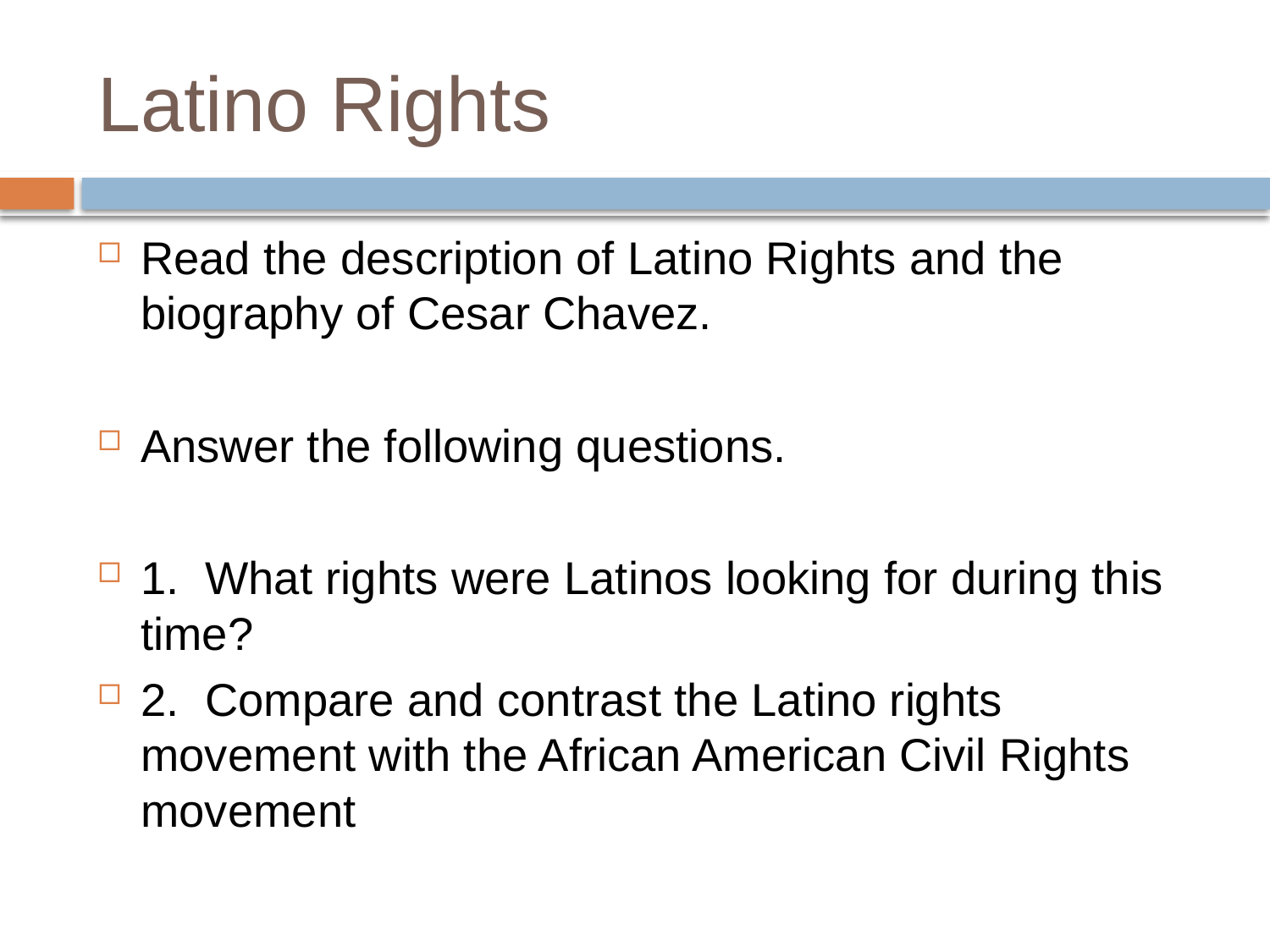

# Latino Rights
Read the description of Latino Rights and the biography of Cesar Chavez.

Answer the following questions.

1.  What rights were Latinos looking for during this time?
2.  Compare and contrast the Latino rights movement with the African American Civil Rights movement